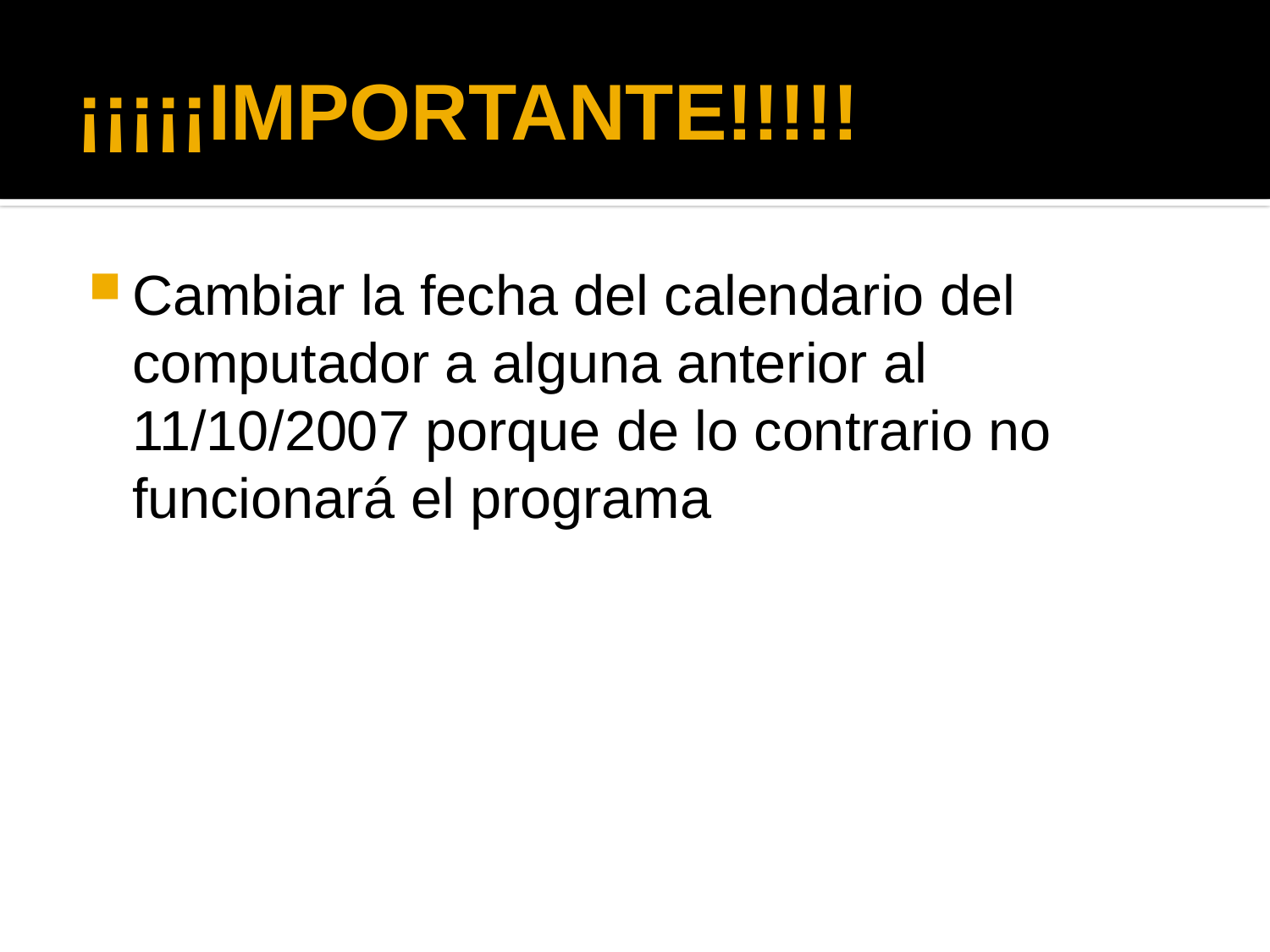

# ¡¡¡¡¡IMPORTANTE!!!!!
Cambiar la fecha del calendario del computador a alguna anterior al 11/10/2007 porque de lo contrario no funcionará el programa